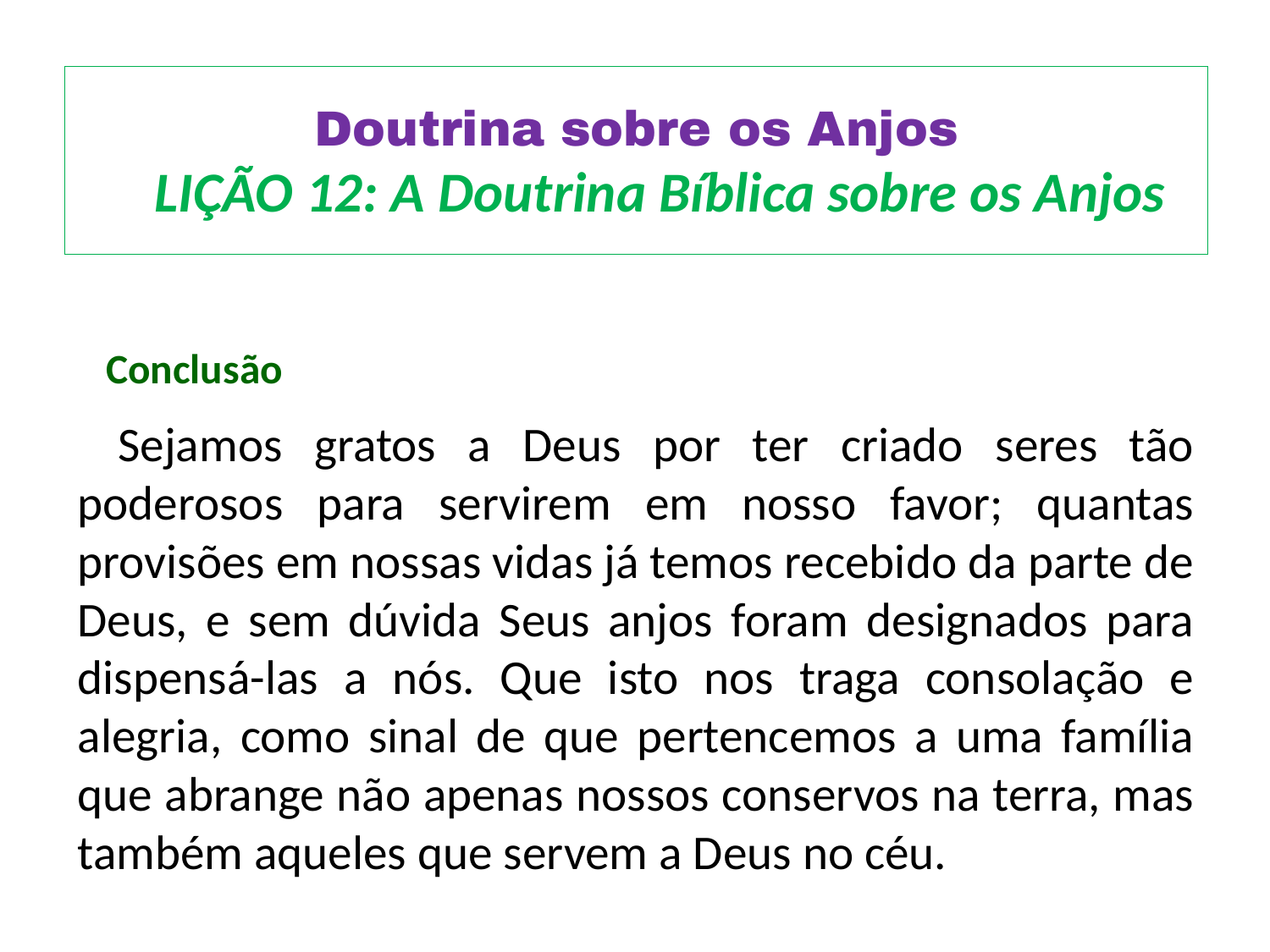

# Doutrina sobre os Anjos LIÇÃO 12: A Doutrina Bíblica sobre os Anjos
   Conclusão

	Sejamos gratos a Deus por ter criado seres tão poderosos para servirem em nosso favor; quantas provisões em nossas vidas já temos recebido da parte de Deus, e sem dúvida Seus anjos foram designados para dispensá-las a nós. Que isto nos traga consolação e alegria, como sinal de que pertencemos a uma família que abrange não apenas nossos conservos na terra, mas também aqueles que servem a Deus no céu.